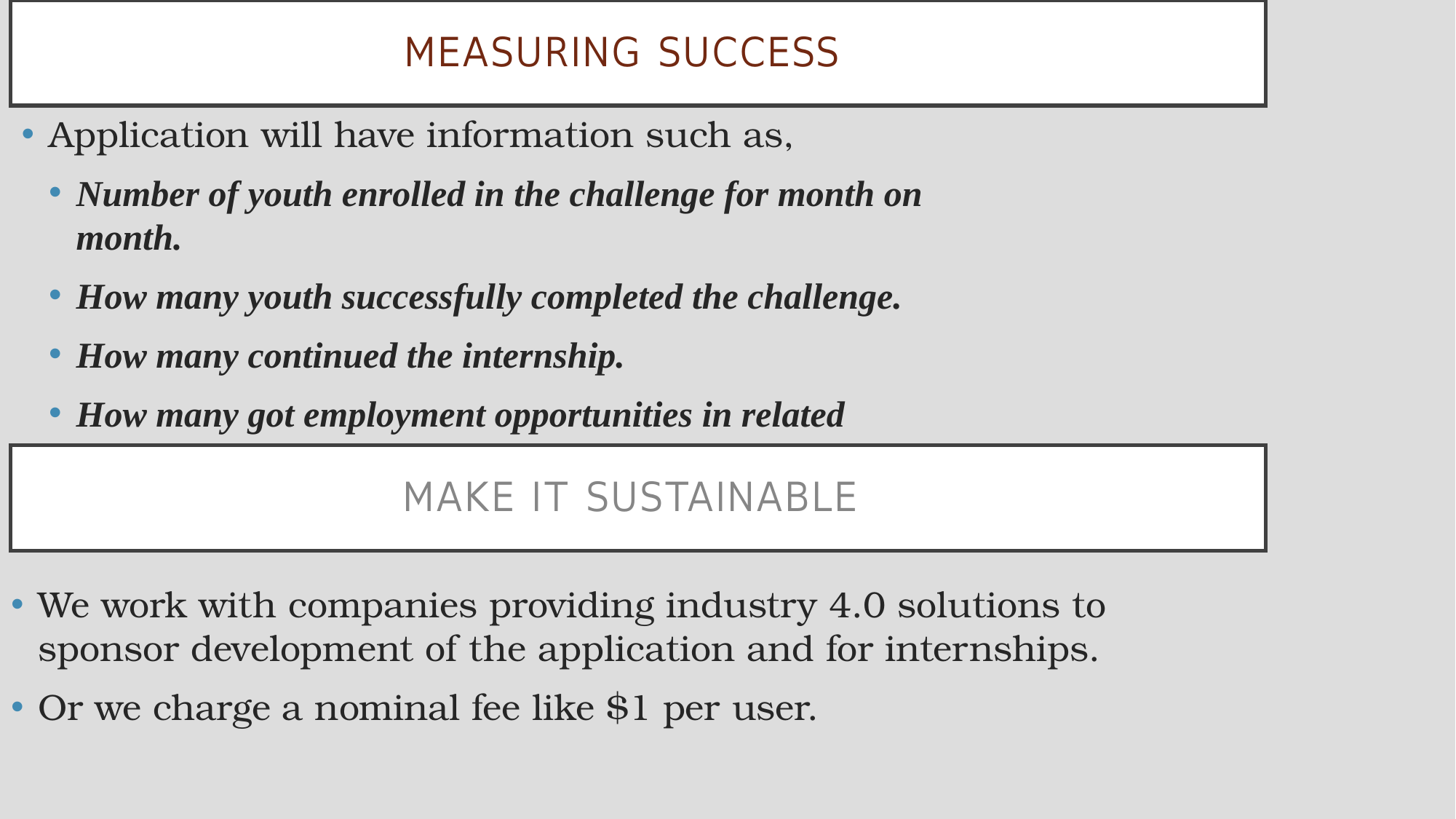

# Measuring Success
Application will have information such as,
Number of youth enrolled in the challenge for month on month.
How many youth successfully completed the challenge.
How many continued the internship.
How many got employment opportunities in related technologies.
Make it sustainable
We work with companies providing industry 4.0 solutions to sponsor development of the application and for internships.
Or we charge a nominal fee like $1 per user.